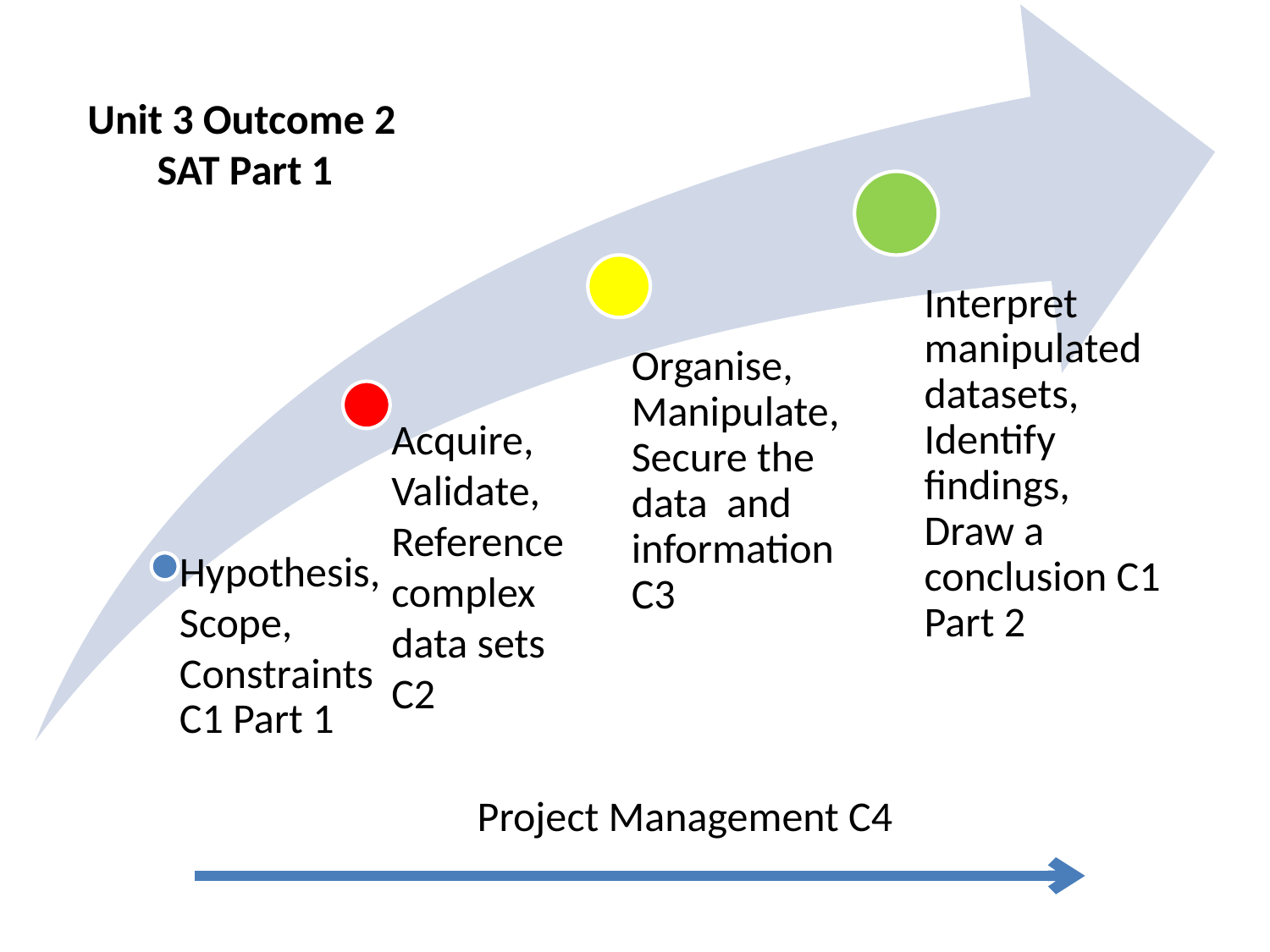

Hypothesis, Scope, Constraints
C1 Part 1
Acquire, Validate, Reference complex data sets
C2
Organise, Manipulate, Secure the  data  and  information C3
Interpret manipulated datasets, Identify findings, Draw a conclusion C1 Part 2
Unit 3 Outcome 2
SAT Part 1
Project Management C4